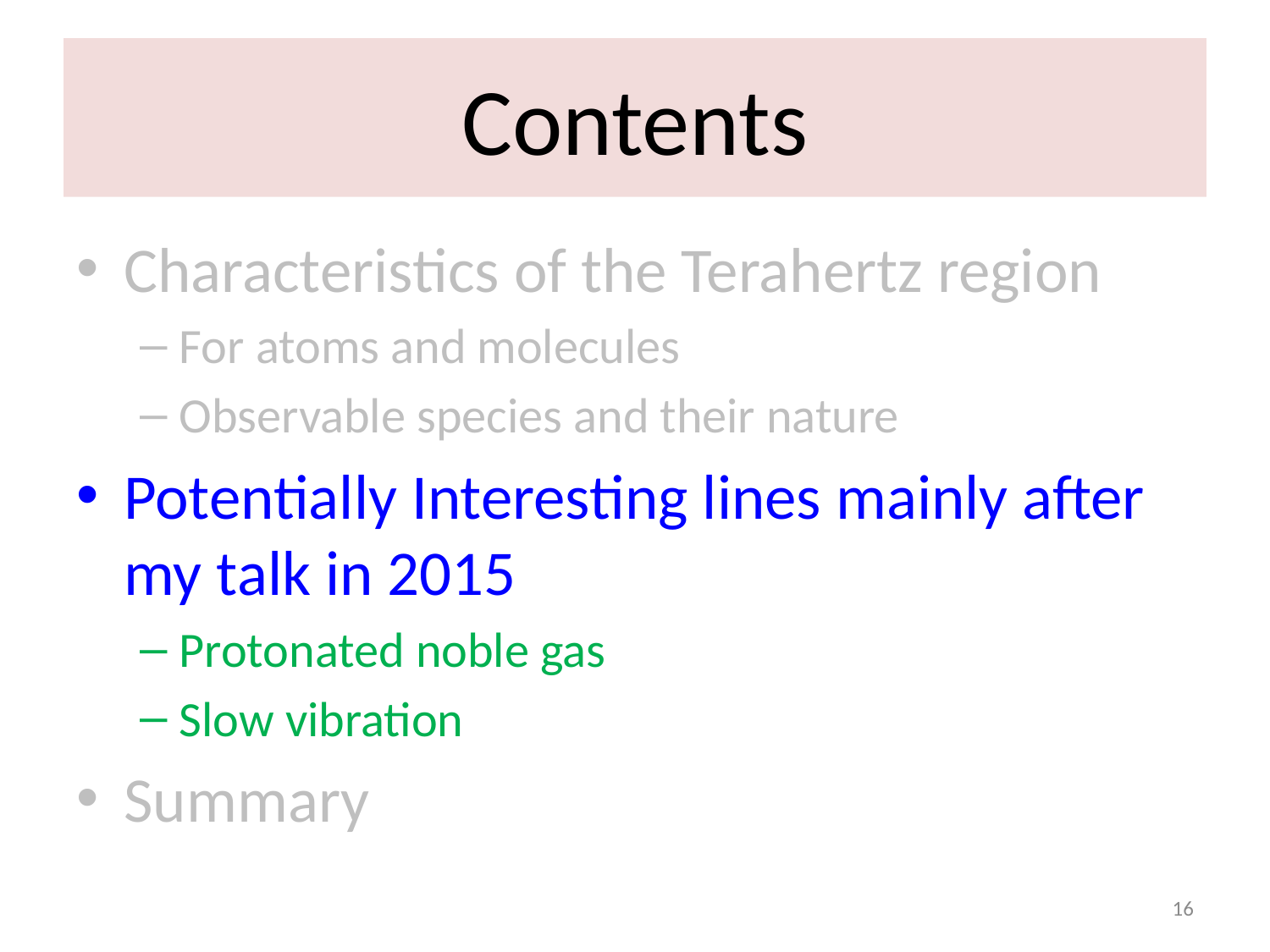

# Contents
Characteristics of the Terahertz region
For atoms and molecules
Observable species and their nature
Potentially Interesting lines mainly after my talk in 2015
Protonated noble gas
Slow vibration
Summary

16